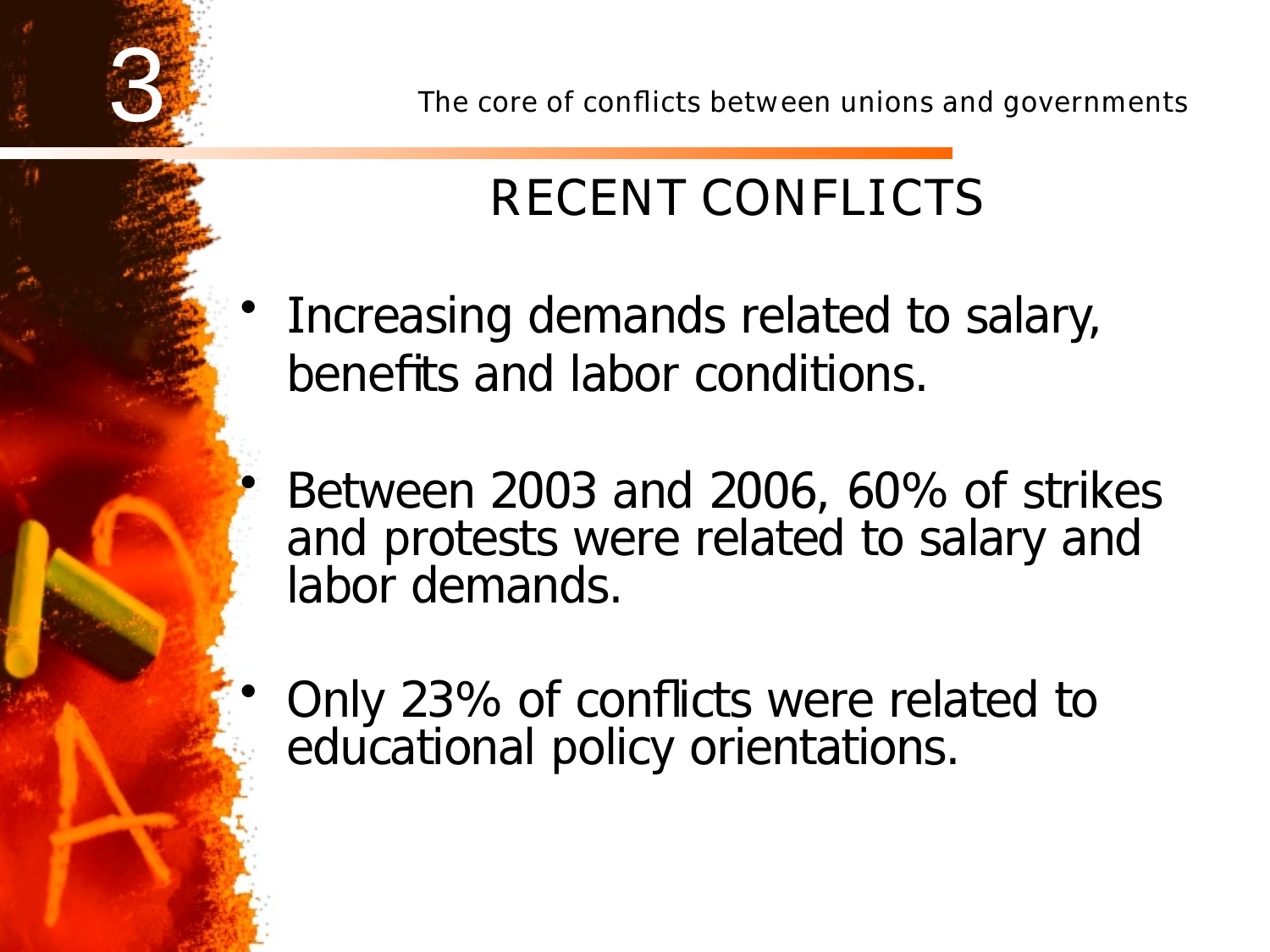

# The core of conflicts between unions and governments
RECENT CONFLICTS

Increasing demands related to salary, benefits and labor conditions.

Between 2003 and 2006, 60% of strikes and protests were related to salary and labor demands.

Only 23% of conflicts were related to educational policy orientations.